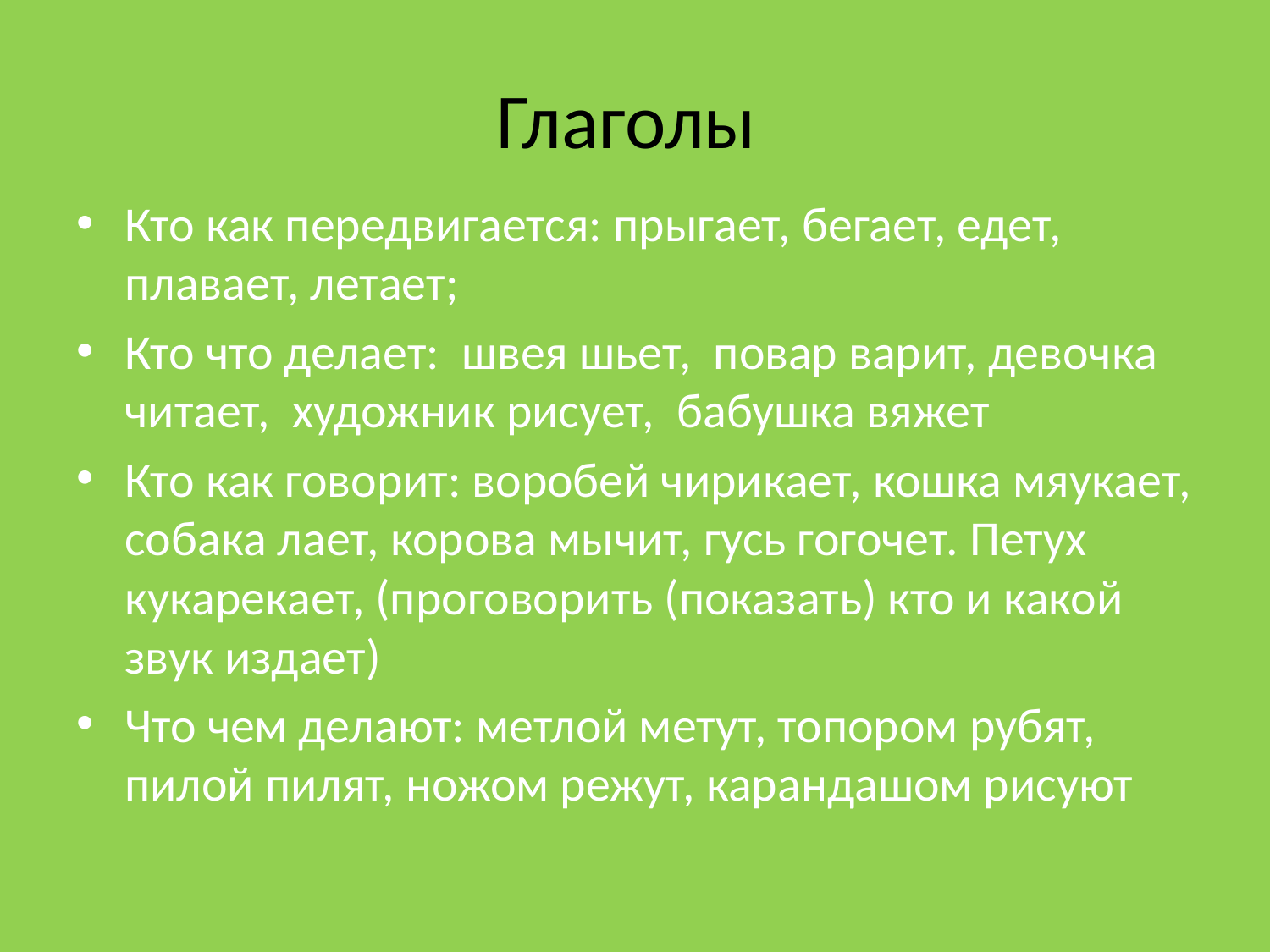

# Глаголы
Кто как передвигается: прыгает, бегает, едет, плавает, летает;
Кто что делает:  швея шьет,  повар варит, девочка читает,  художник рисует,  бабушка вяжет
Кто как говорит: воробей чирикает, кошка мяукает, собака лает, корова мычит, гусь гогочет. Петух кукарекает, (проговорить (показать) кто и какой звук издает)
Что чем делают: метлой метут, топором рубят, пилой пилят, ножом режут, карандашом рисуют